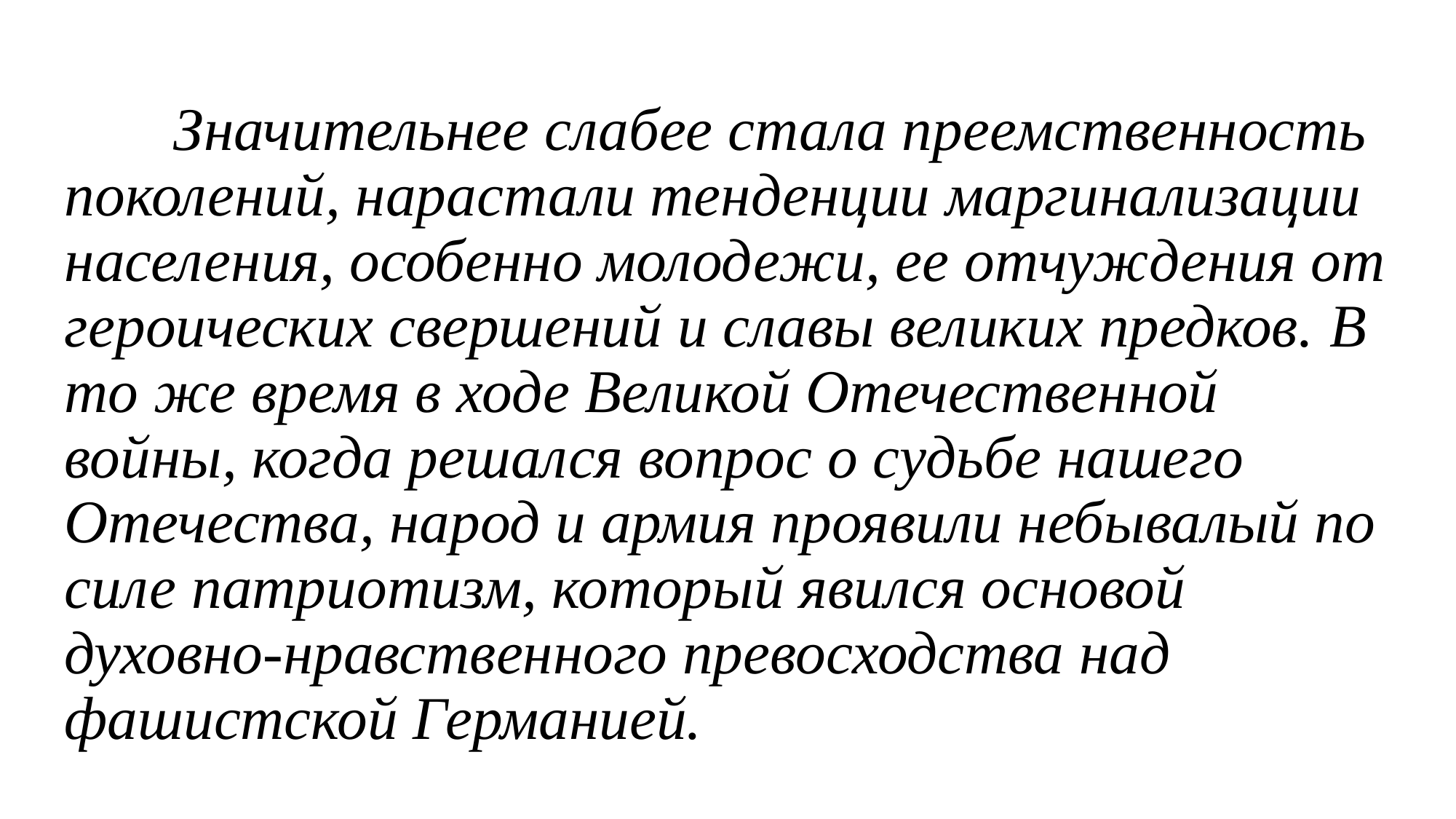

Значительнее слабее стала преемственность поколений, нарастали тенденции маргинализации населения, особенно молодежи, ее отчуждения от героических свершений и славы великих предков. В то же время в ходе Великой Отечественной войны, когда решался вопрос о судьбе нашего Отечества, народ и армия проявили небывалый по силе патриотизм, который явился основой духовно-нравственного превосходства над фашистской Германией.